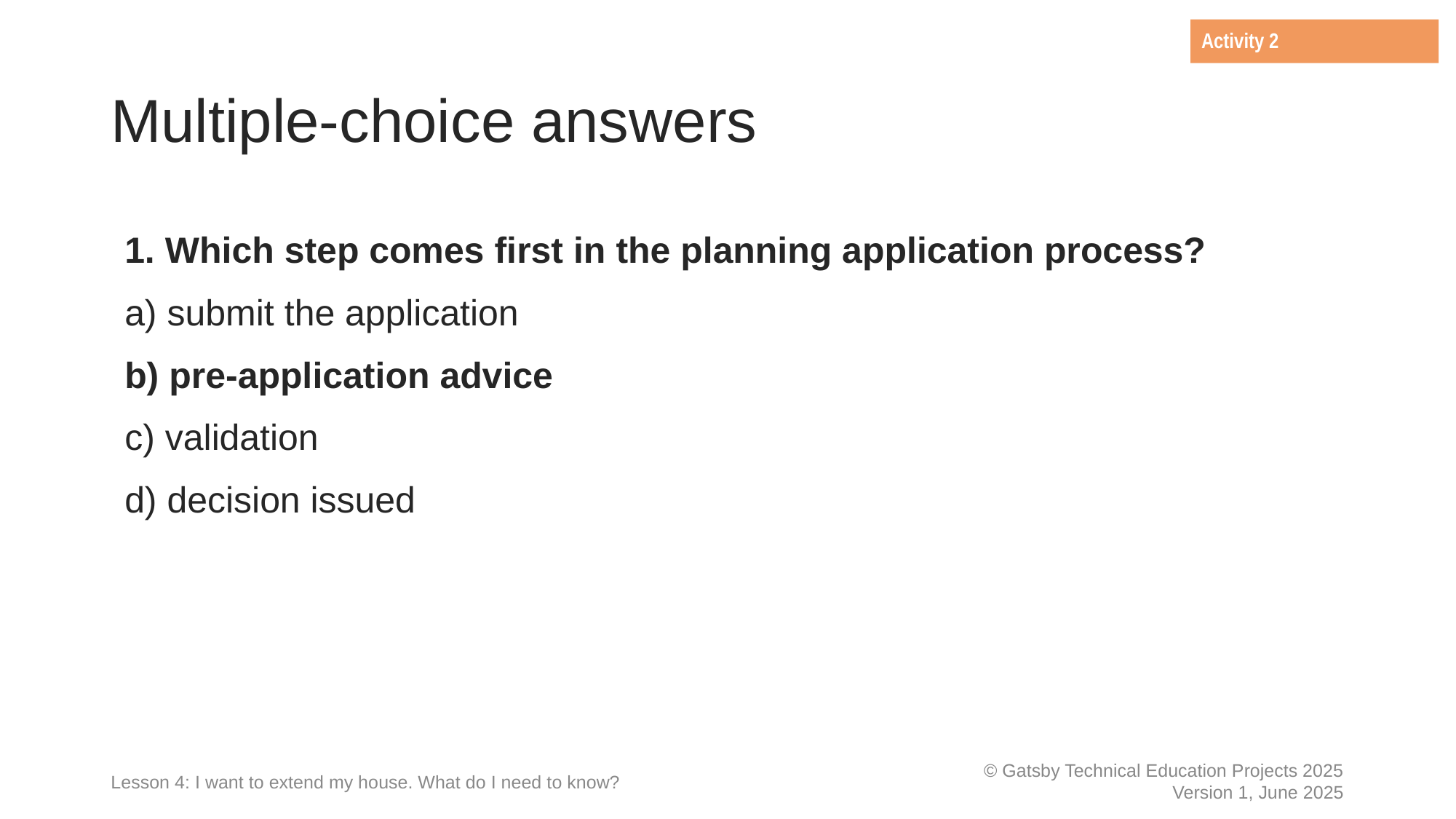

Activity 2
# Multiple-choice answers
1. Which step comes first in the planning application process?
a) submit the application
b) pre-application advice
c) validation
d) decision issued

Lesson 4: I want to extend my house. What do I need to know?